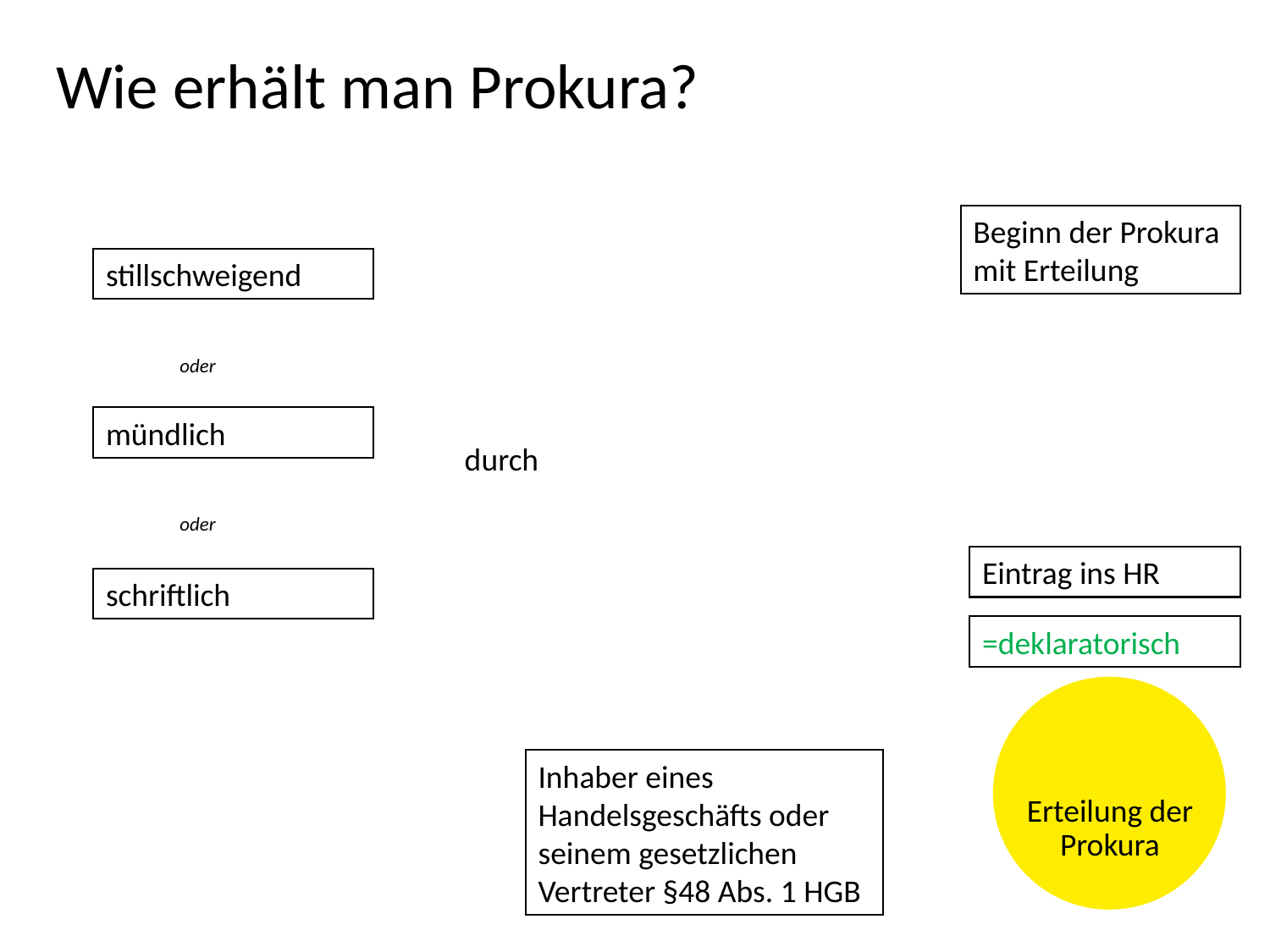

# Wie erhält man Prokura?
Beginn der Prokura mit Erteilung
stillschweigend
oder
mündlich
durch
oder
Eintrag ins HR
schriftlich
=deklaratorisch
Inhaber eines Handelsgeschäfts oder seinem gesetzlichen Vertreter §48 Abs. 1 HGB
Erteilung der Prokura